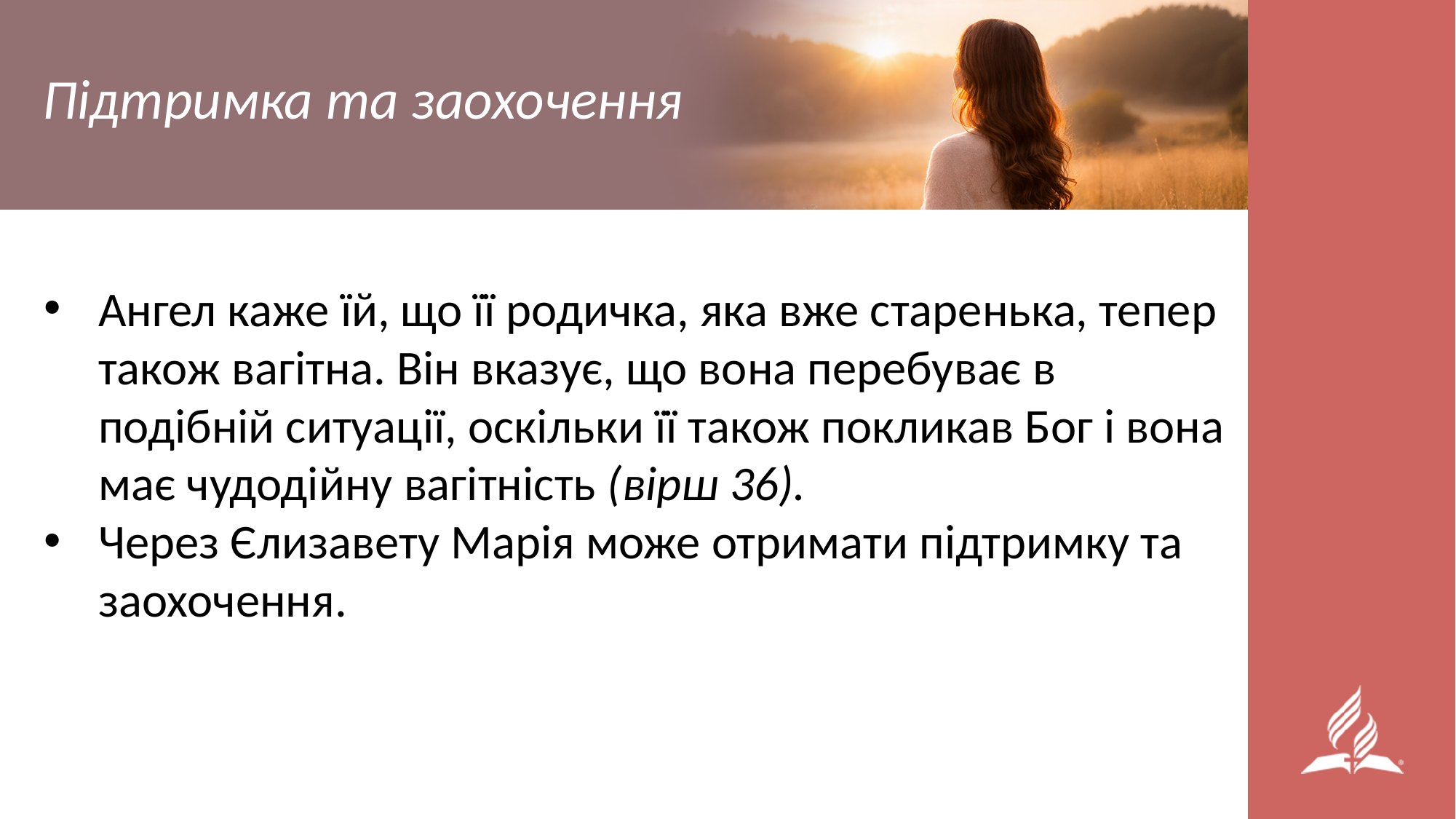

Підтримка та заохочення

Ангел каже їй, що її родичка, яка вже старенька, тепер також вагітна. Він вказує, що вона перебуває в подібній ситуації, оскільки її також покликав Бог і вона має чудодійну вагітність (вірш 36).
Через Єлизавету Марія може отримати підтримку та заохочення.